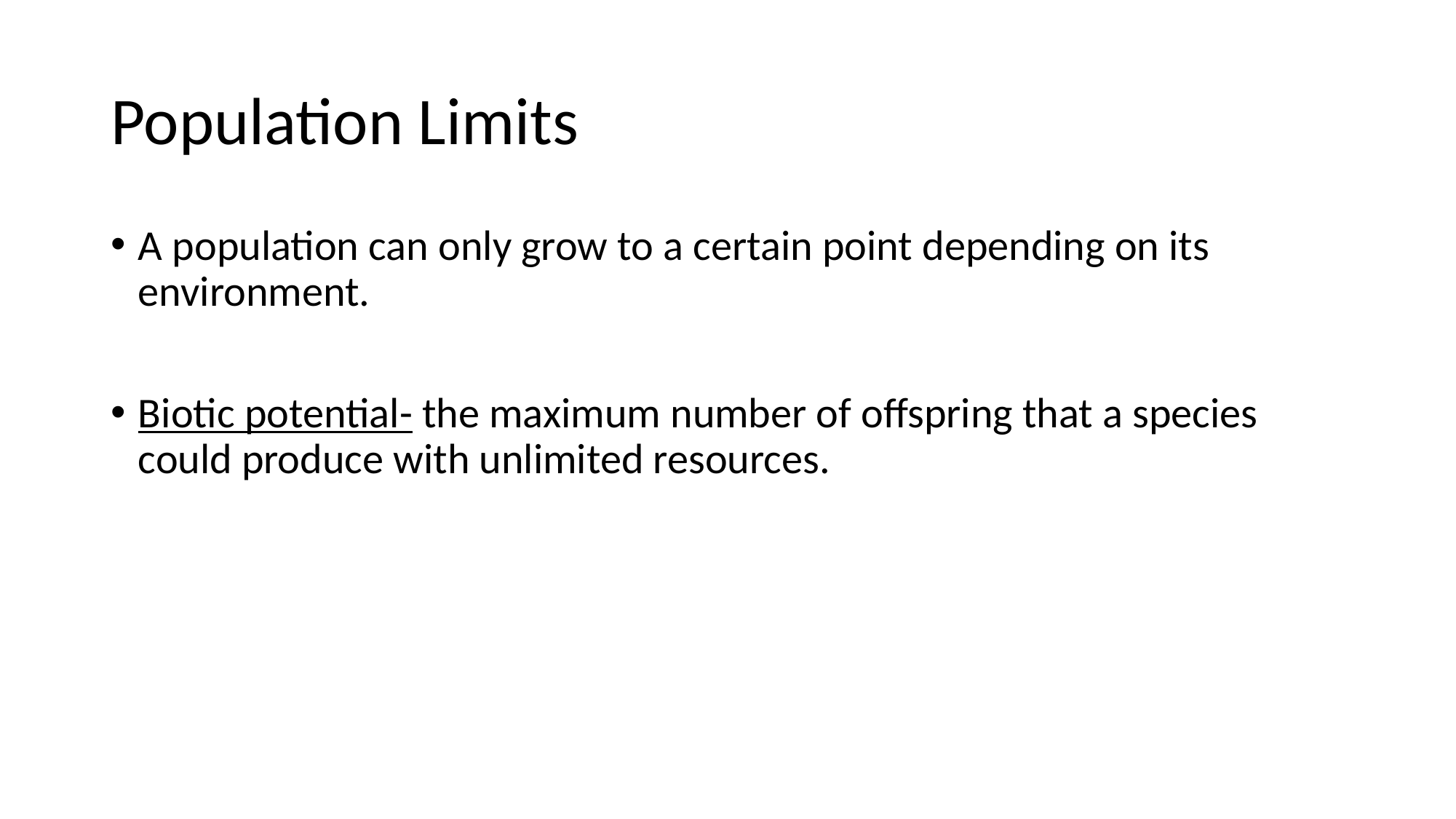

# Population Limits
A population can only grow to a certain point depending on its environment.

Biotic potential- the maximum number of offspring that a species could produce with unlimited resources.